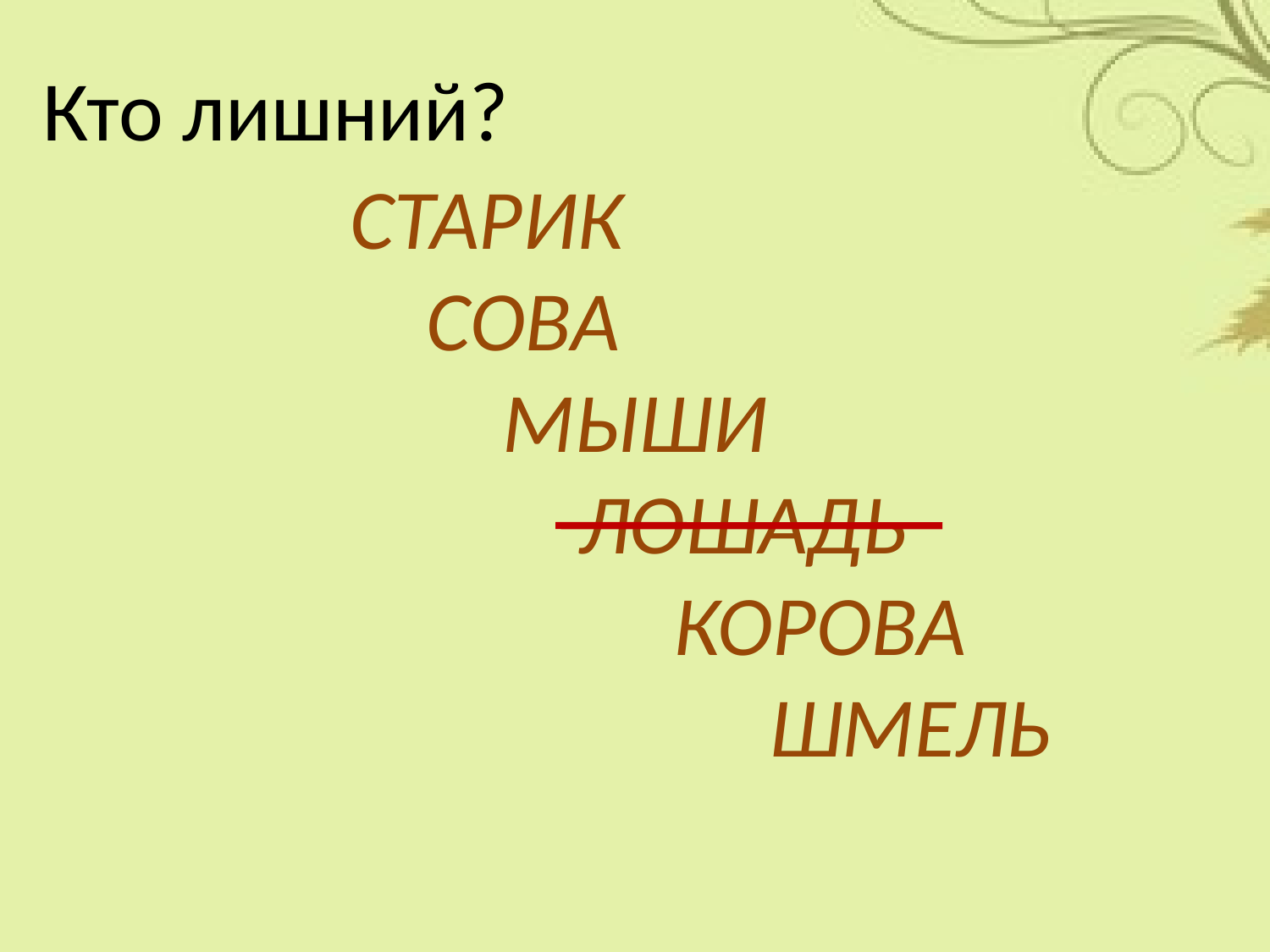

Кто лишний?
СТАРИК
    СОВА
        МЫШИ
            ЛОШАДЬ
                 КОРОВА
                      ШМЕЛЬ